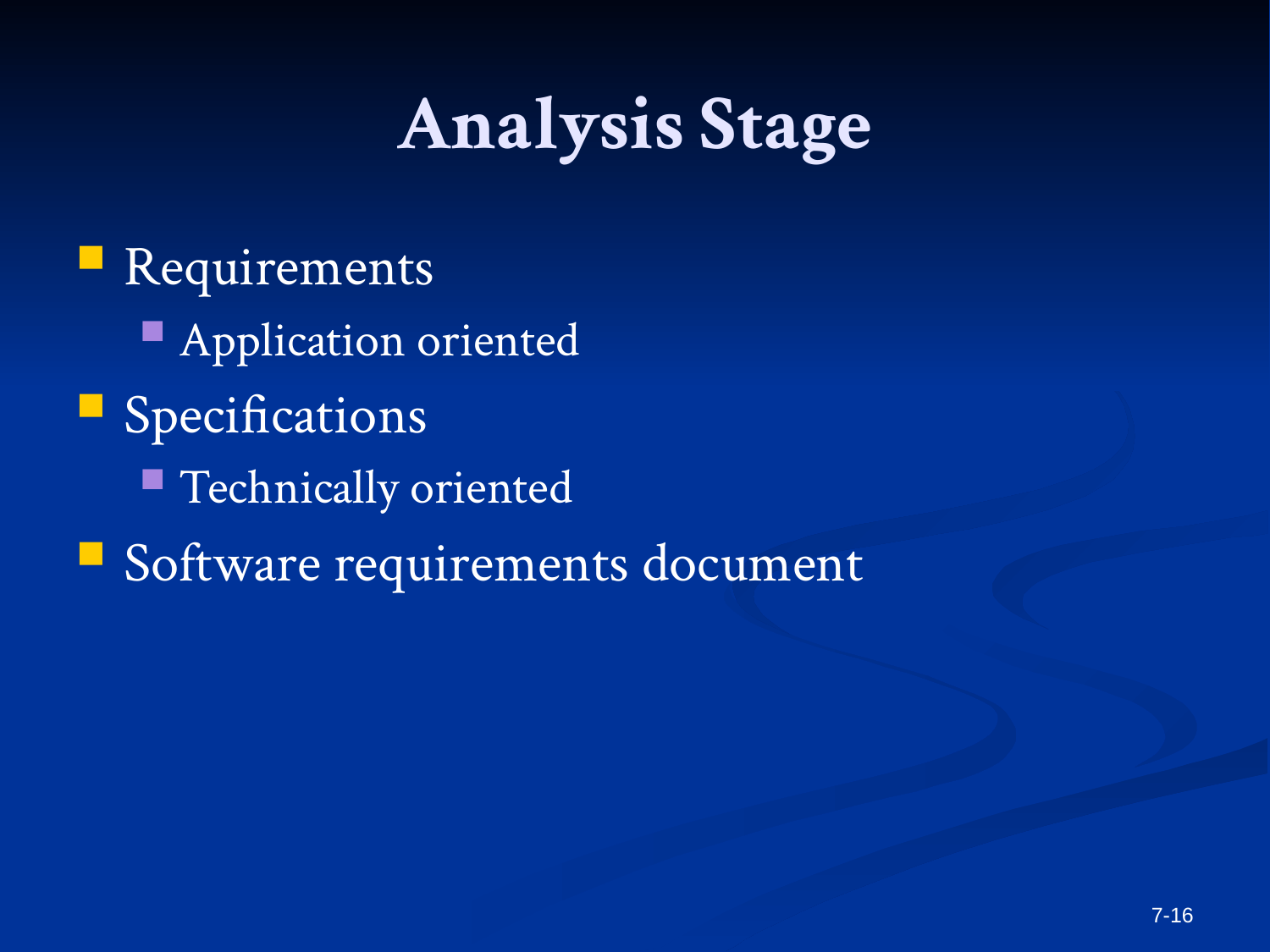

# Analysis Stage
Requirements
Application oriented
Specifications
Technically oriented
Software requirements document
7-16